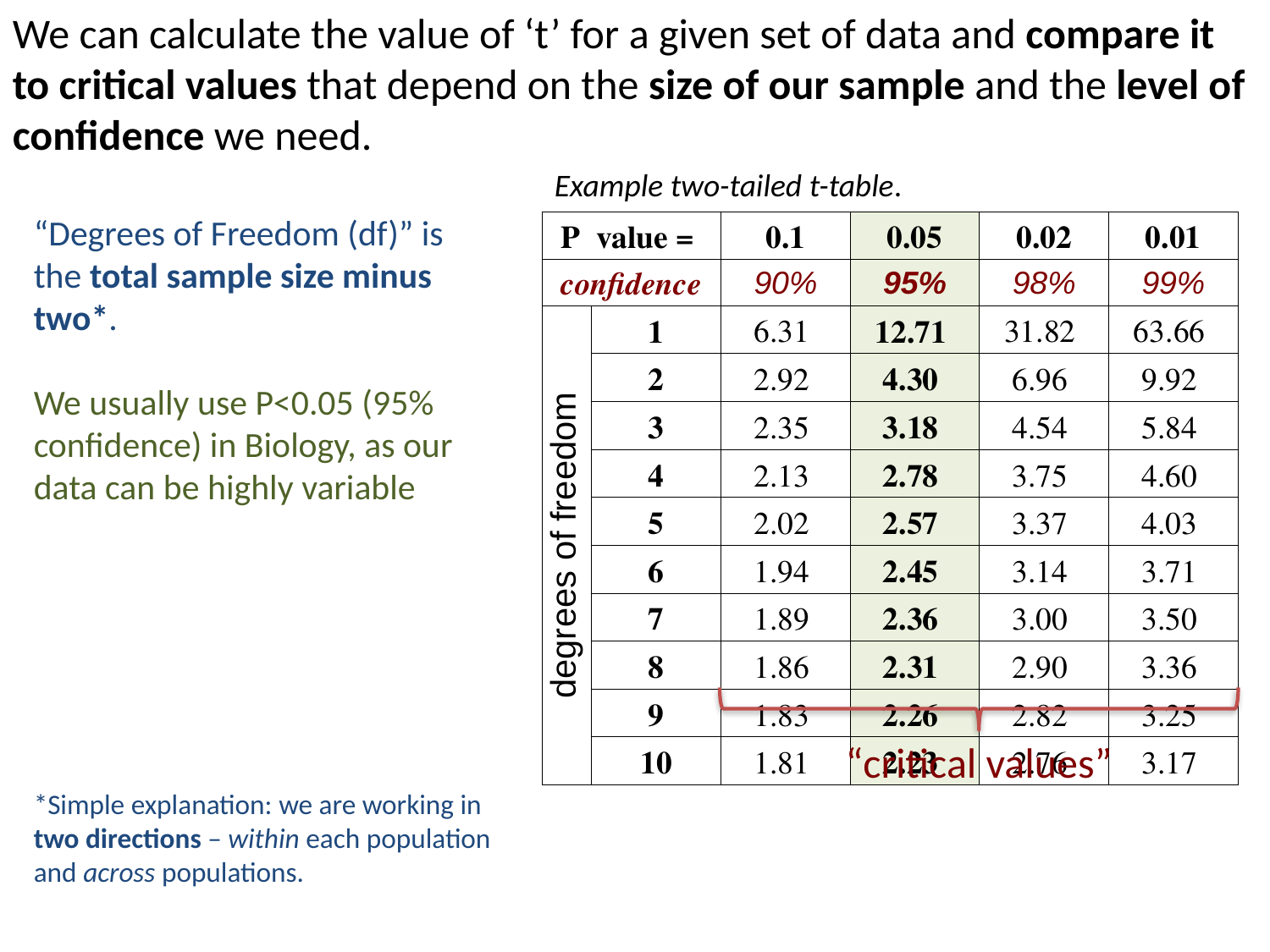

We can calculate the value of ‘t’ for a given set of data and compare it to critical values that depend on the size of our sample and the level of confidence we need.
Example two-tailed t-table.
“Degrees of Freedom (df)” is the total sample size minus two*.

We usually use P<0.05 (95% confidence) in Biology, as our data can be highly variable

*Simple explanation: we are working in two directions – within each population and across populations.
| P value = |  | 0.1 | 0.05 | 0.02 | 0.01 |
| --- | --- | --- | --- | --- | --- |
| confidence |  | 90% | 95% | 98% | 99% |
| degrees of freedom | 1 | 6.31 | 12.71 | 31.82 | 63.66 |
|  | 2 | 2.92 | 4.30 | 6.96 | 9.92 |
|  | 3 | 2.35 | 3.18 | 4.54 | 5.84 |
|  | 4 | 2.13 | 2.78 | 3.75 | 4.60 |
|  | 5 | 2.02 | 2.57 | 3.37 | 4.03 |
|  | 6 | 1.94 | 2.45 | 3.14 | 3.71 |
|  | 7 | 1.89 | 2.36 | 3.00 | 3.50 |
|  | 8 | 1.86 | 2.31 | 2.90 | 3.36 |
|  | 9 | 1.83 | 2.26 | 2.82 | 3.25 |
|  | 10 | 1.81 | 2.23 | 2.76 | 3.17 |

“critical values”